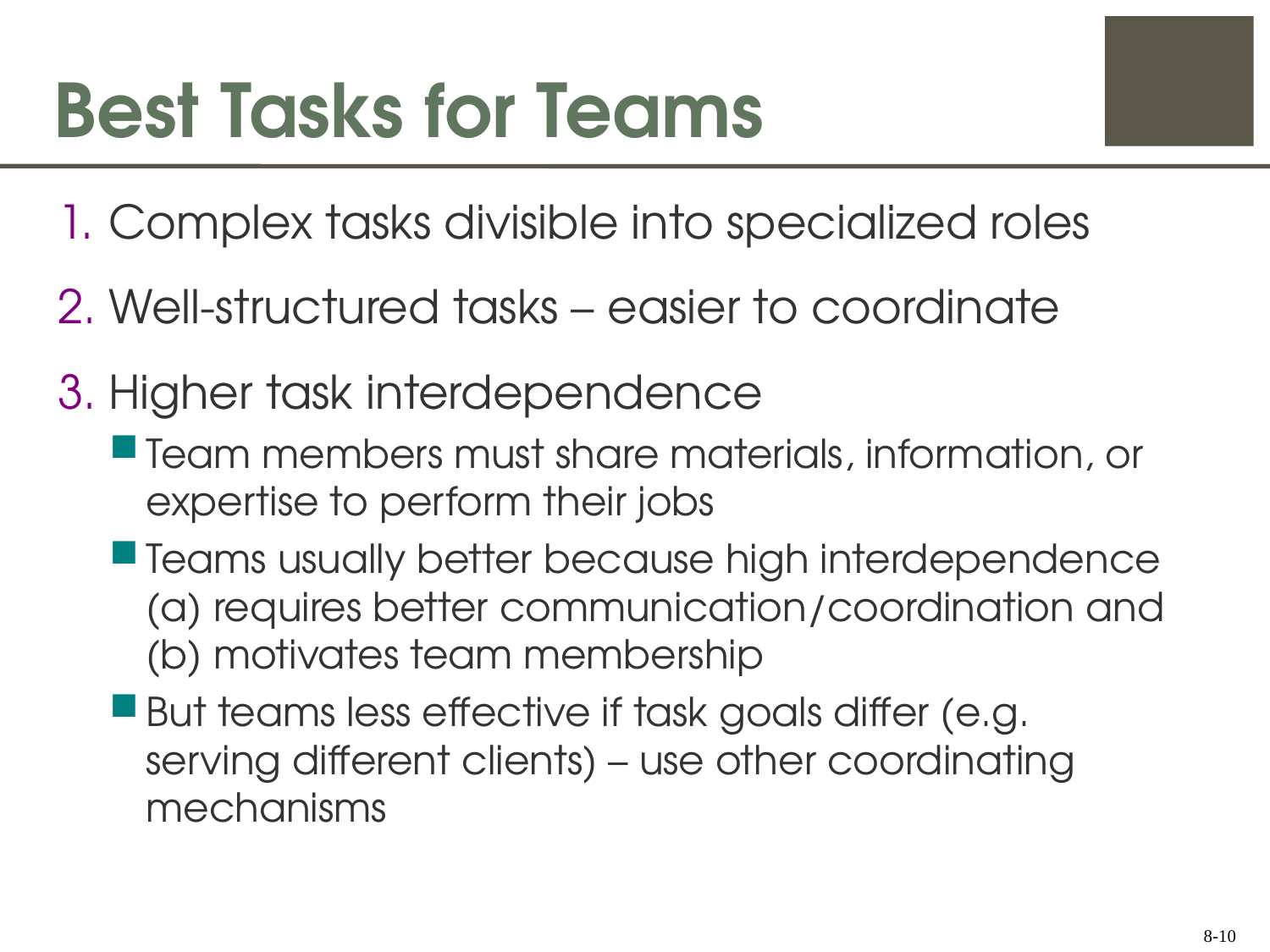

# Best Tasks for Teams
Complex tasks divisible into specialized roles
Well-structured tasks – easier to coordinate
Higher task interdependence
Team members must share materials, information, or expertise to perform their jobs
Teams usually better because high interdependence (a) requires better communication/coordination and (b) motivates team membership
But teams less effective if task goals differ (e.g. serving different clients) – use other coordinating mechanisms